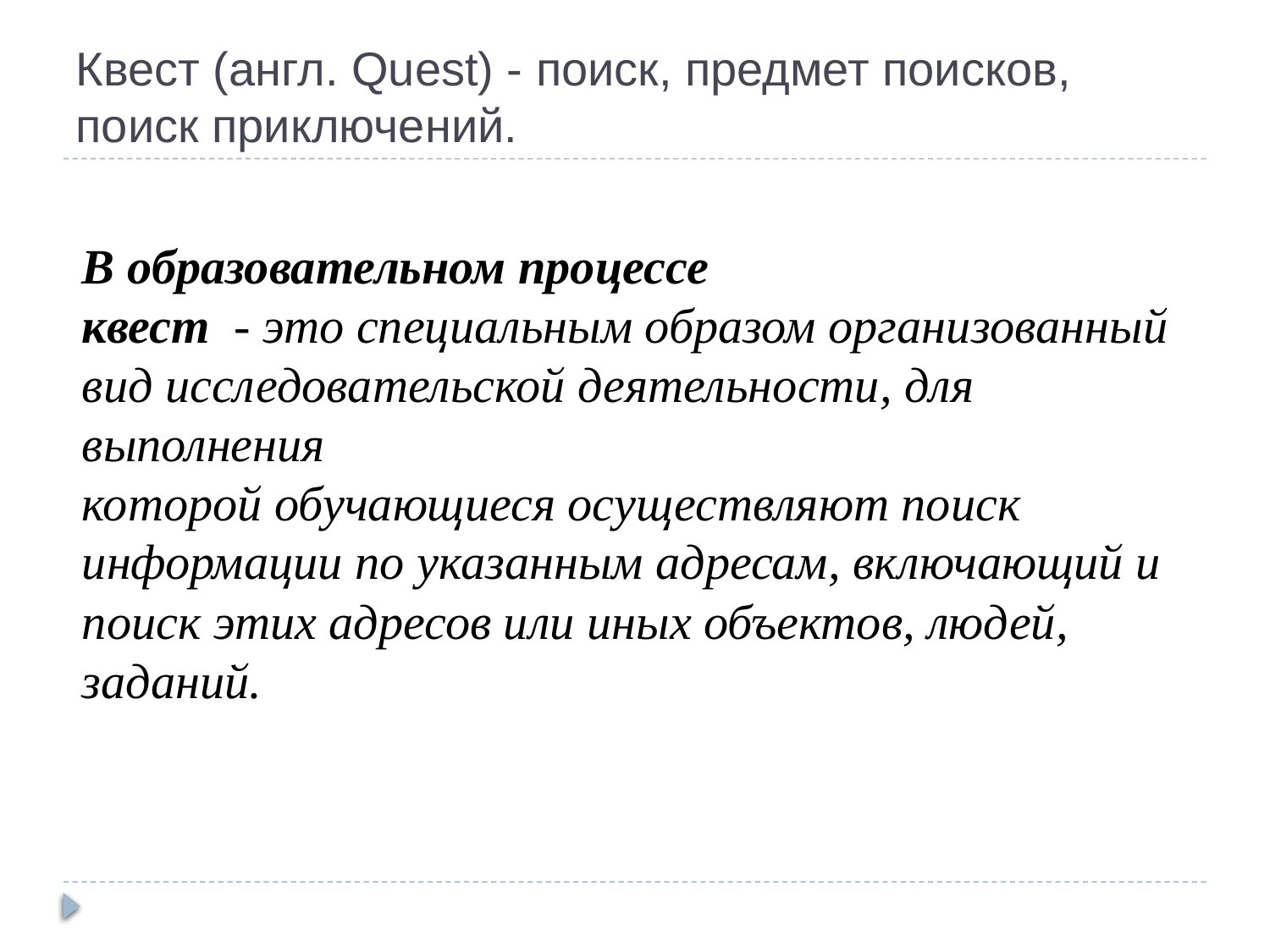

# Квест (англ. Quest) - поиск, предмет поисков, поиск приключений.
В образовательном процессе
квест  - это специальным образом организованный вид исследовательской деятельности, для выполнения
которой обучающиеся осуществляют поиск информации по указанным адресам, включающий и поиск этих адресов или иных объектов, людей, заданий.